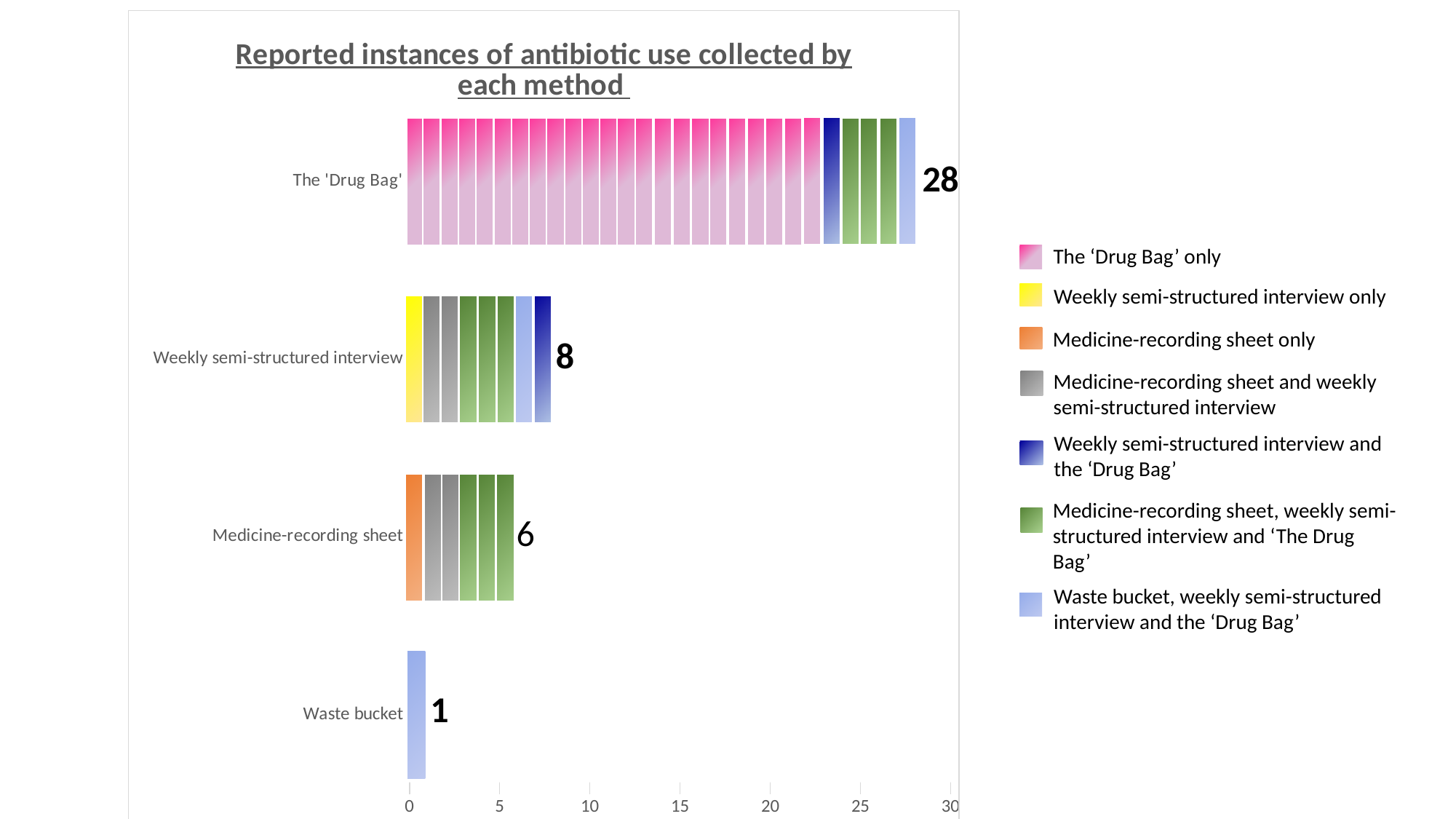

### Chart: Reported instances of antibiotic use

| Category | Reported instances of antibiotic use |
|---|---|
| Waste bucket | 1.0 |
| Medicine-recording sheet | 6.0 |
| Weekly semi-structured interview | 8.0 |
| The 'Drug Bag' | 28.0 |

### Chart: Reported instances of antibiotic use collected by each method

| Category | Reported instances of antibiotic use |
|---|---|
| Waste bucket | 1.0 |
| Medicine-recording sheet | 6.0 |
| Weekly semi-structured interview | 8.0 |
| The 'Drug Bag' | 28.0 |

The ‘Drug Bag’ only

Weekly semi-structured interview only

Medicine-recording sheet only

Medicine-recording sheet and weekly semi-structured interview

Weekly semi-structured interview and the ‘Drug Bag’

Medicine-recording sheet, weekly semi-structured interview and ‘The Drug Bag’

Waste bucket, weekly semi-structured interview and the ‘Drug Bag’